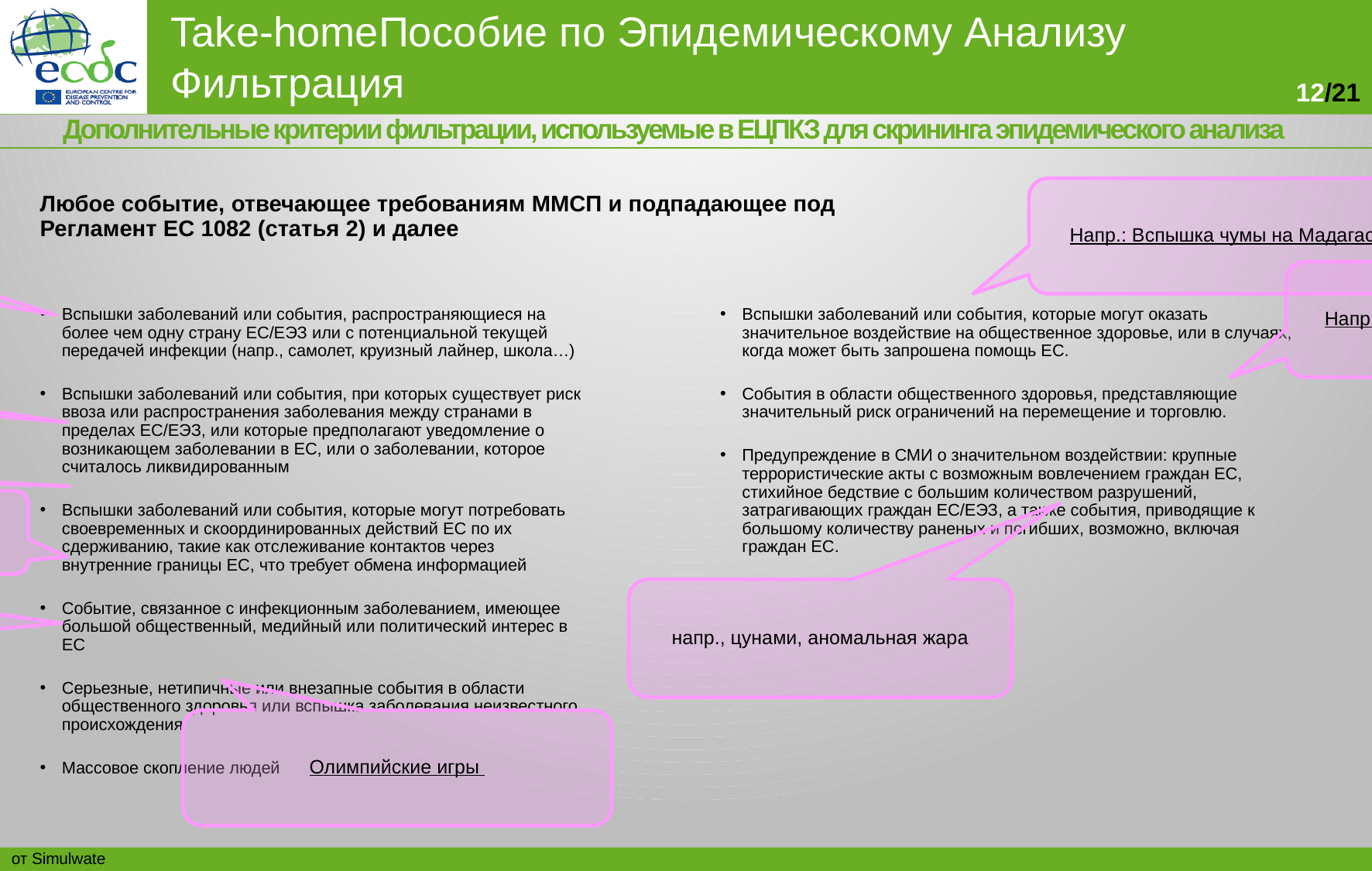

Дополнительные критерии фильтрации, используемые в ЕЦПКЗ для скрининга эпидемического анализа
Напр.: XDR TB в самолете
Напр.: Вспышка чумы на Мадагаскаре
Любое событие, отвечающее требованиям ММСП и подпадающее под Регламент ЕС 1082 (статья 2) и далее
Напр.: Птичий грипп в торговле птицей

Вспышки заболеваний или события, распространяющиеся на более чем одну страну ЕС/ЕЭЗ или с потенциальной текущей передачей инфекции (напр., самолет, круизный лайнер, школа…)

Вспышки заболеваний или события, при которых существует риск ввоза или распространения заболевания между странами в пределах ЕС/ЕЭЗ, или которые предполагают уведомление о возникающем заболевании в ЕС, или о заболевании, которое считалось ликвидированным

Вспышки заболеваний или события, которые могут потребовать своевременных и скоординированных действий ЕС по их сдерживанию, такие как отслеживание контактов через внутренние границы ЕС, что требует обмена информацией

Событие, связанное с инфекционным заболеванием, имеющее большой общественный, медийный или политический интерес в ЕС

Серьезные, нетипичные или внезапные события в области общественного здоровья или вспышка заболевания неизвестного происхождения

Массовое скопление людей

Вспышки заболеваний или события, которые могут оказать значительное воздействие на общественное здоровье, или в случаях, когда может быть запрошена помощь ЕС.

События в области общественного здоровья, представляющие значительный риск ограничений на перемещение и торговлю.

Предупреждение в СМИ о значительном воздействии: крупные террористические акты с возможным вовлечением граждан ЕС, стихийное бедствие с большим количеством разрушений, затрагивающих граждан ЕС/ЕЭЗ, а также события, приводящие к большому количеству раненых и погибших, возможно, включая граждан ЕС.

Напр.:  Случай бешенства после ввоза больной собаки в Испанию.
Напр.: Ввоз лихорадки Ласса в Нидерланды, при контактировании с резидентами других стран
Напр.: Медицинский работник, инфицированный вирусом Эбола в одной из стран ЕС
напр., цунами, аномальная жара
Напр.: (микроцефалия в Бразилии до установления
 причинно-следственной связи с материнской инфекцией вирусом Зика)
Олимпийские игры